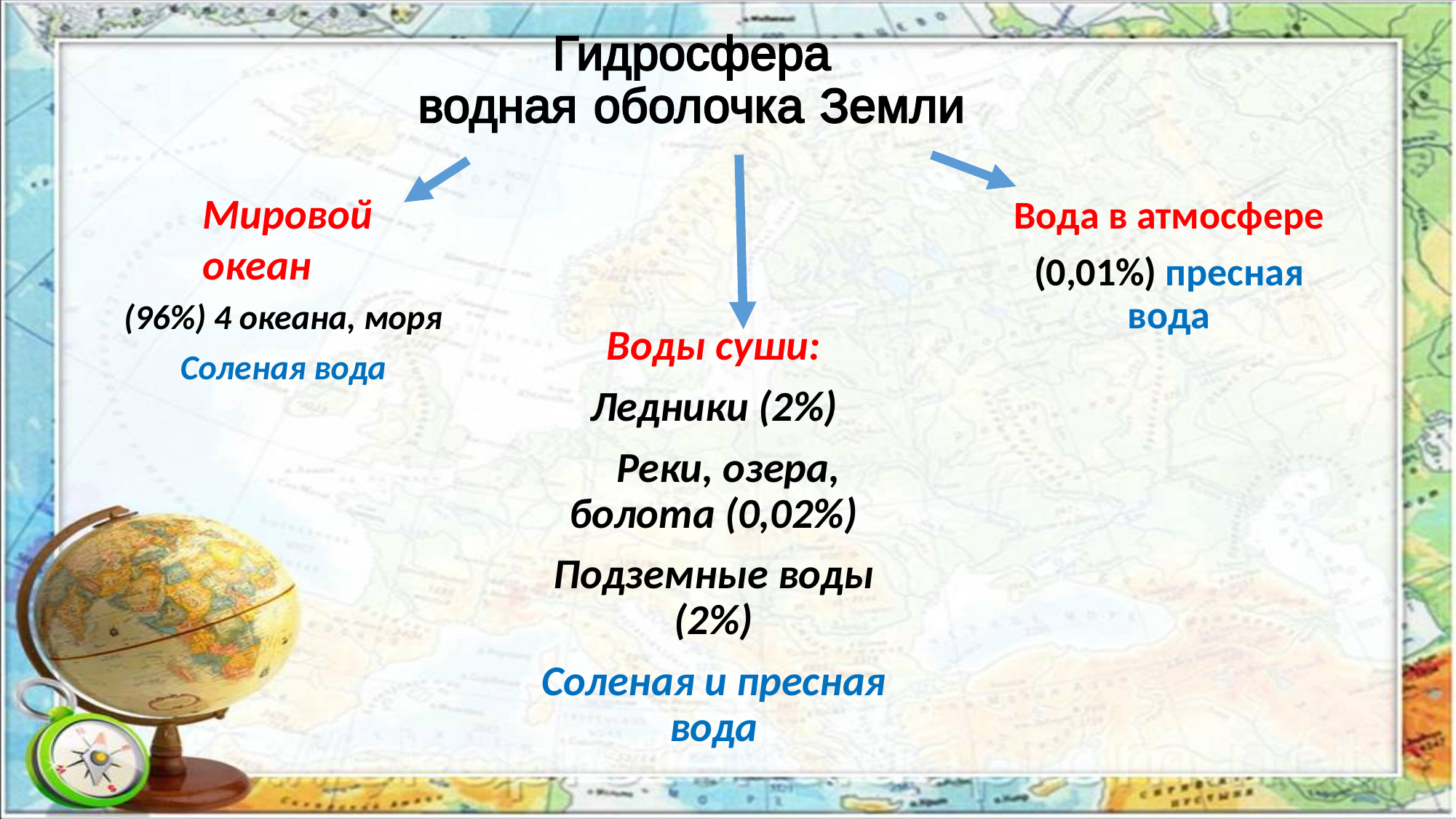

# Гидросфера водная оболочка Земли
Мировой океан
Вода в атмосфере
(0,01%) пресная вода

(96%) 4 океана, моря
Соленая вода
Воды суши:
Ледники (2%)
   Реки, озера, болота (0,02%)
Подземные воды (2%)
Соленая и пресная вода